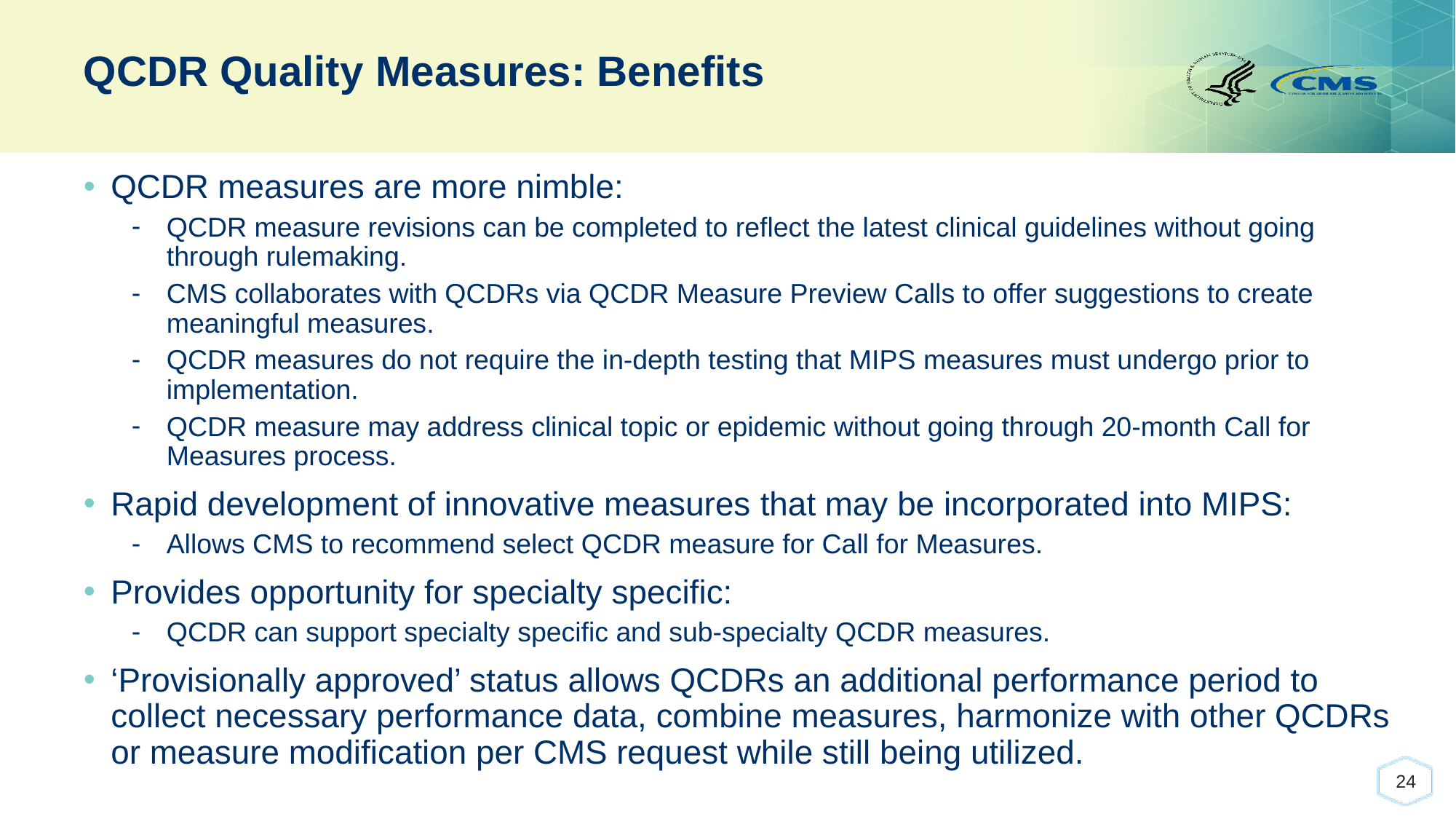

# QCDR Quality Measures: Benefits
QCDR measures are more nimble:
QCDR measure revisions can be completed to reflect the latest clinical guidelines without going through rulemaking.
CMS collaborates with QCDRs via QCDR Measure Preview Calls to offer suggestions to create meaningful measures.
QCDR measures do not require the in-depth testing that MIPS measures must undergo prior to implementation.
QCDR measure may address clinical topic or epidemic without going through 20-month Call for Measures process.
Rapid development of innovative measures that may be incorporated into MIPS:
Allows CMS to recommend select QCDR measure for Call for Measures.
Provides opportunity for specialty specific:
QCDR can support specialty specific and sub-specialty QCDR measures.
‘Provisionally approved’ status allows QCDRs an additional performance period to collect necessary performance data, combine measures, harmonize with other QCDRs or measure modification per CMS request while still being utilized.

24